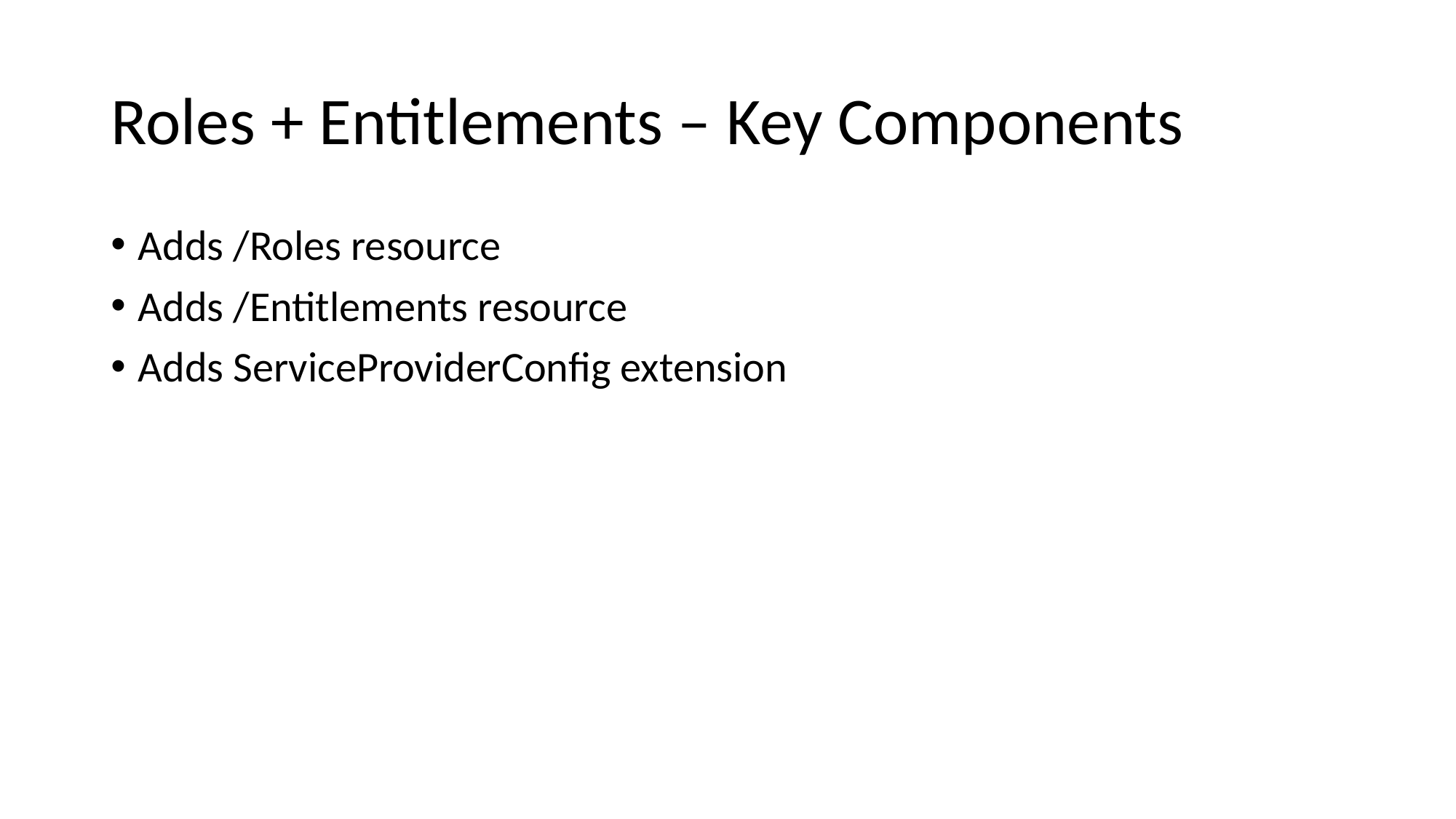

# Roles + Entitlements – Key Components
Adds /Roles resource
Adds /Entitlements resource
Adds ServiceProviderConfig extension